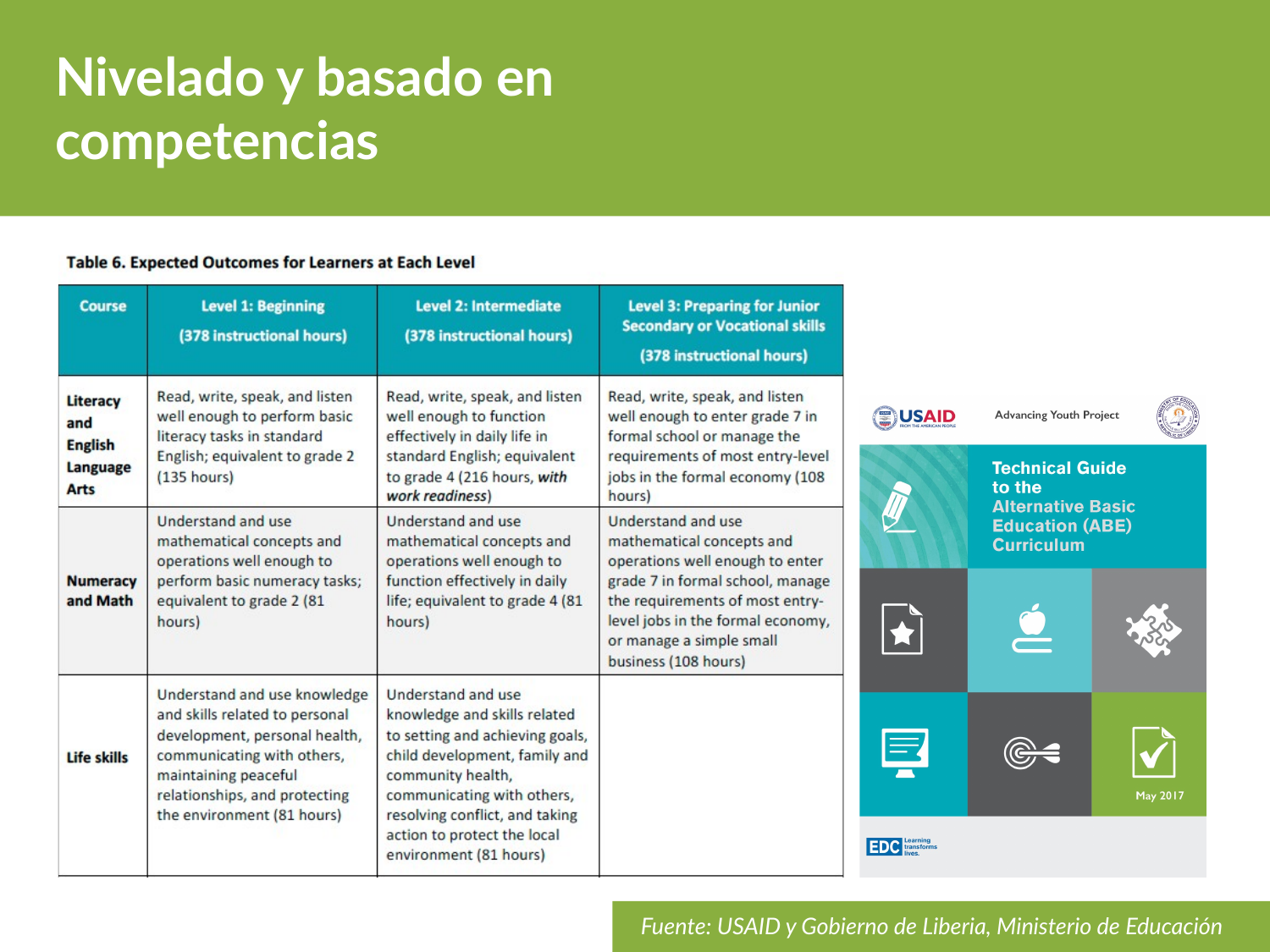

# Nivelado y basado en competencias

Fuente: USAID y Gobierno de Liberia, Ministerio de Educación